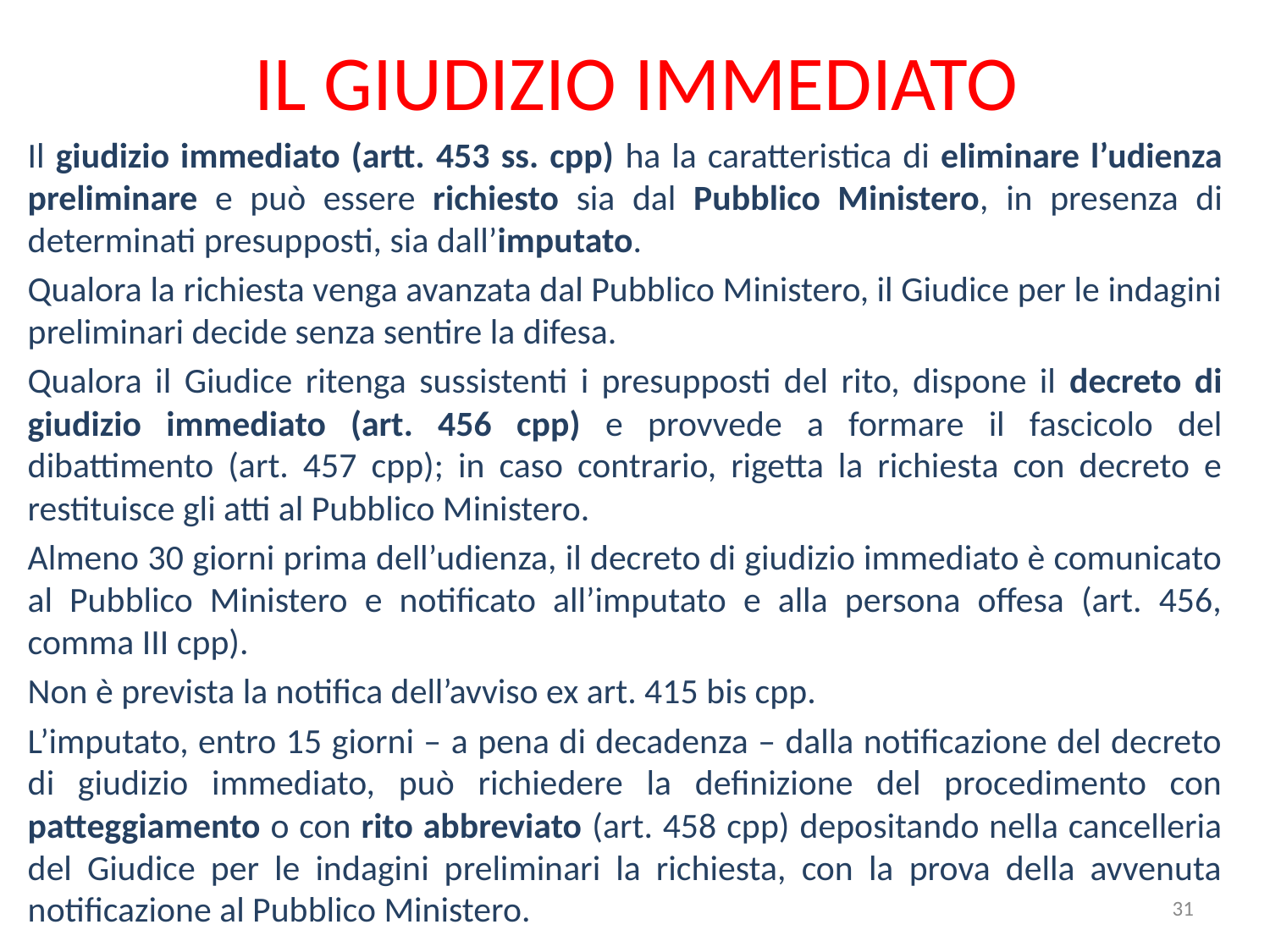

# IL GIUDIZIO IMMEDIATO
Il giudizio immediato (artt. 453 ss. cpp) ha la caratteristica di eliminare l’udienza preliminare e può essere richiesto sia dal Pubblico Ministero, in presenza di determinati presupposti, sia dall’imputato.
Qualora la richiesta venga avanzata dal Pubblico Ministero, il Giudice per le indagini preliminari decide senza sentire la difesa.
Qualora il Giudice ritenga sussistenti i presupposti del rito, dispone il decreto di giudizio immediato (art. 456 cpp) e provvede a formare il fascicolo del dibattimento (art. 457 cpp); in caso contrario, rigetta la richiesta con decreto e restituisce gli atti al Pubblico Ministero.
Almeno 30 giorni prima dell’udienza, il decreto di giudizio immediato è comunicato al Pubblico Ministero e notificato all’imputato e alla persona offesa (art. 456, comma III cpp).
Non è prevista la notifica dell’avviso ex art. 415 bis cpp.
L’imputato, entro 15 giorni – a pena di decadenza – dalla notificazione del decreto di giudizio immediato, può richiedere la definizione del procedimento con patteggiamento o con rito abbreviato (art. 458 cpp) depositando nella cancelleria del Giudice per le indagini preliminari la richiesta, con la prova della avvenuta notificazione al Pubblico Ministero.
31